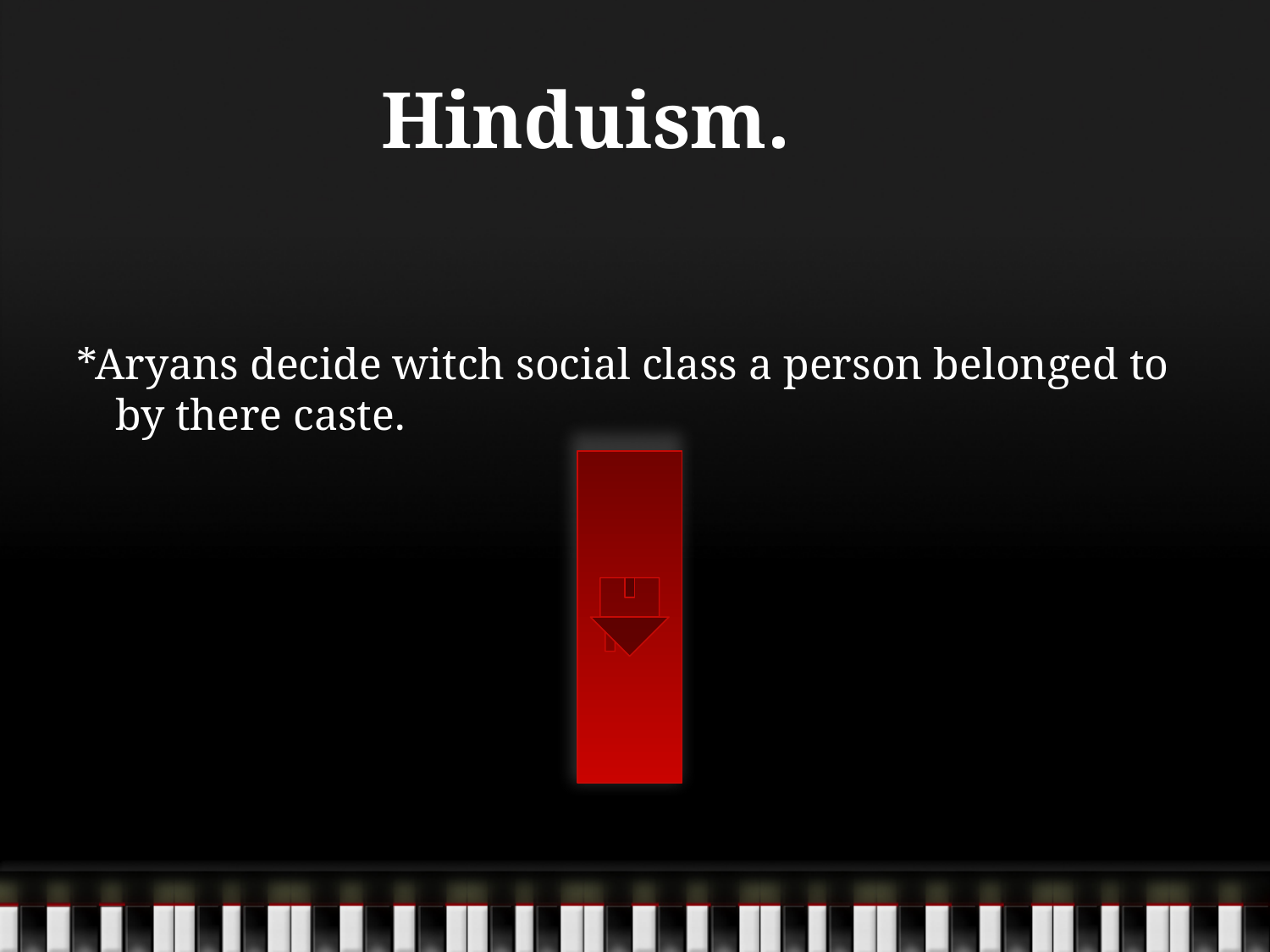

# Hinduism.

*Aryans decide witch social class a person belonged to by there caste.